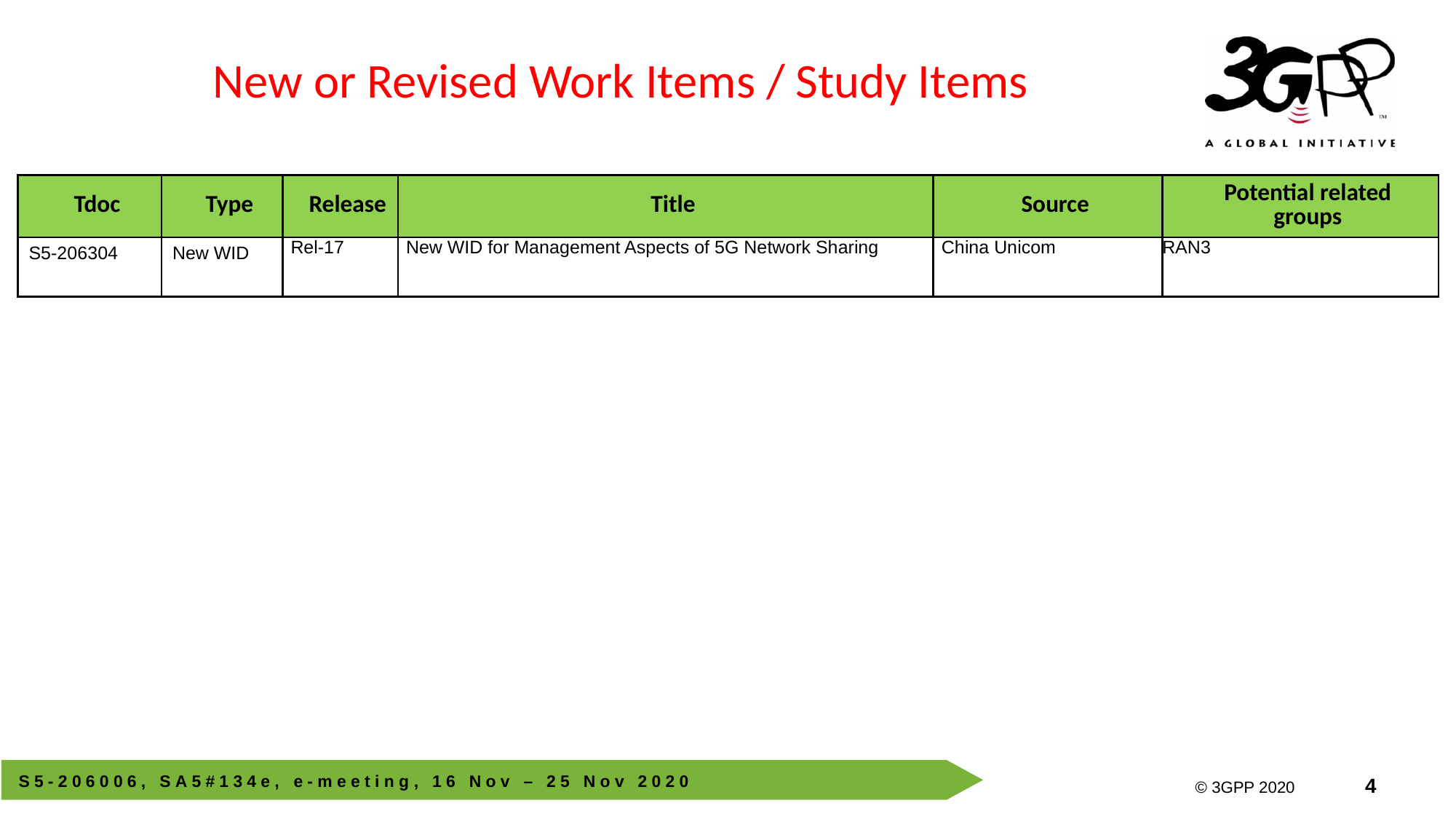

New or Revised Work Items / Study Items
| Tdoc | Type | Release | Title | Source | Potential related groups |
| --- | --- | --- | --- | --- | --- |
| S5-206304 | New WID | Rel-17 | New WID for Management Aspects of 5G Network Sharing | China Unicom | RAN3 |